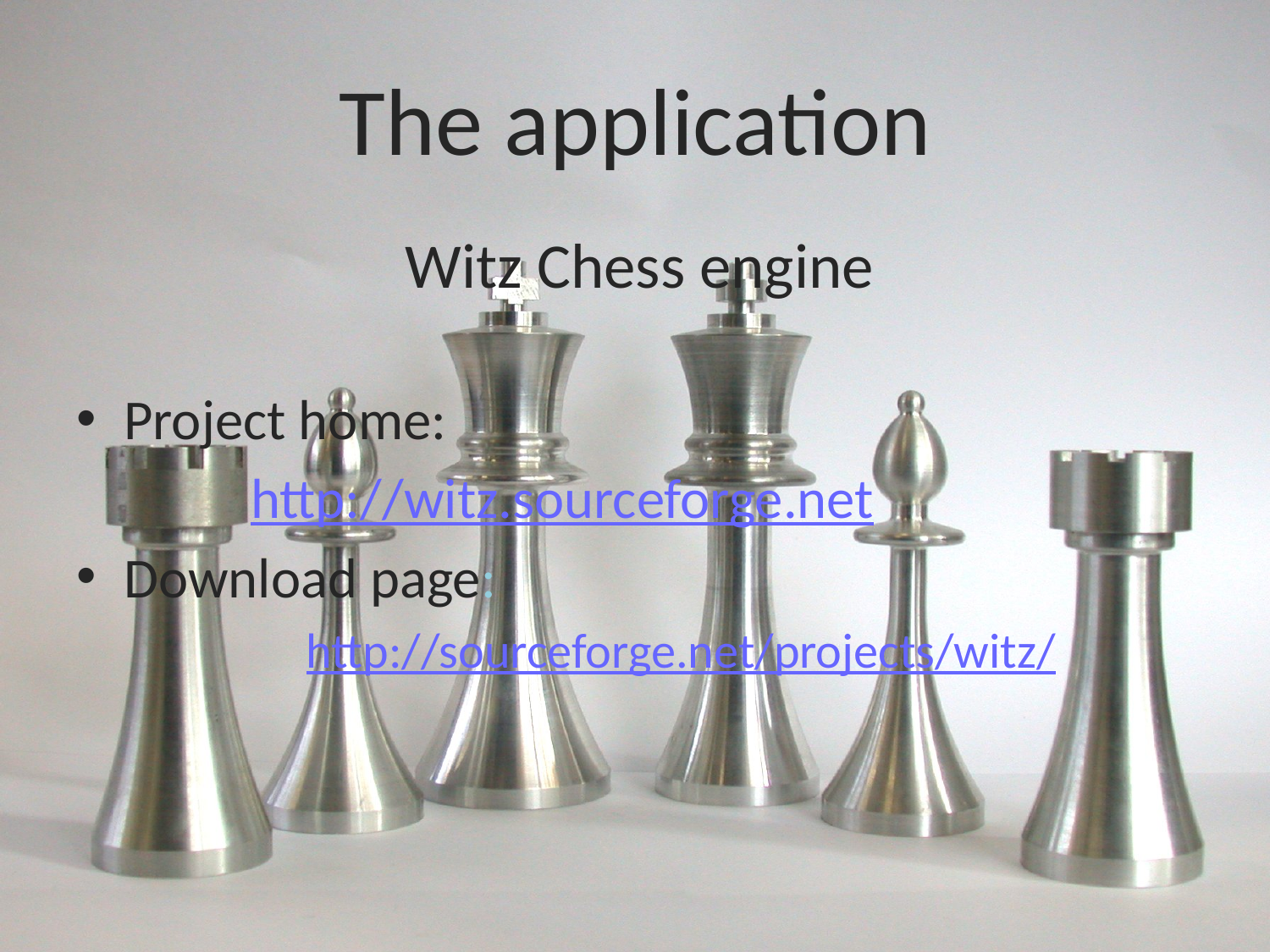

# The application
Witz Chess engine
Project home:
		http://witz.sourceforge.net
Download page:
		http://sourceforge.net/projects/witz/